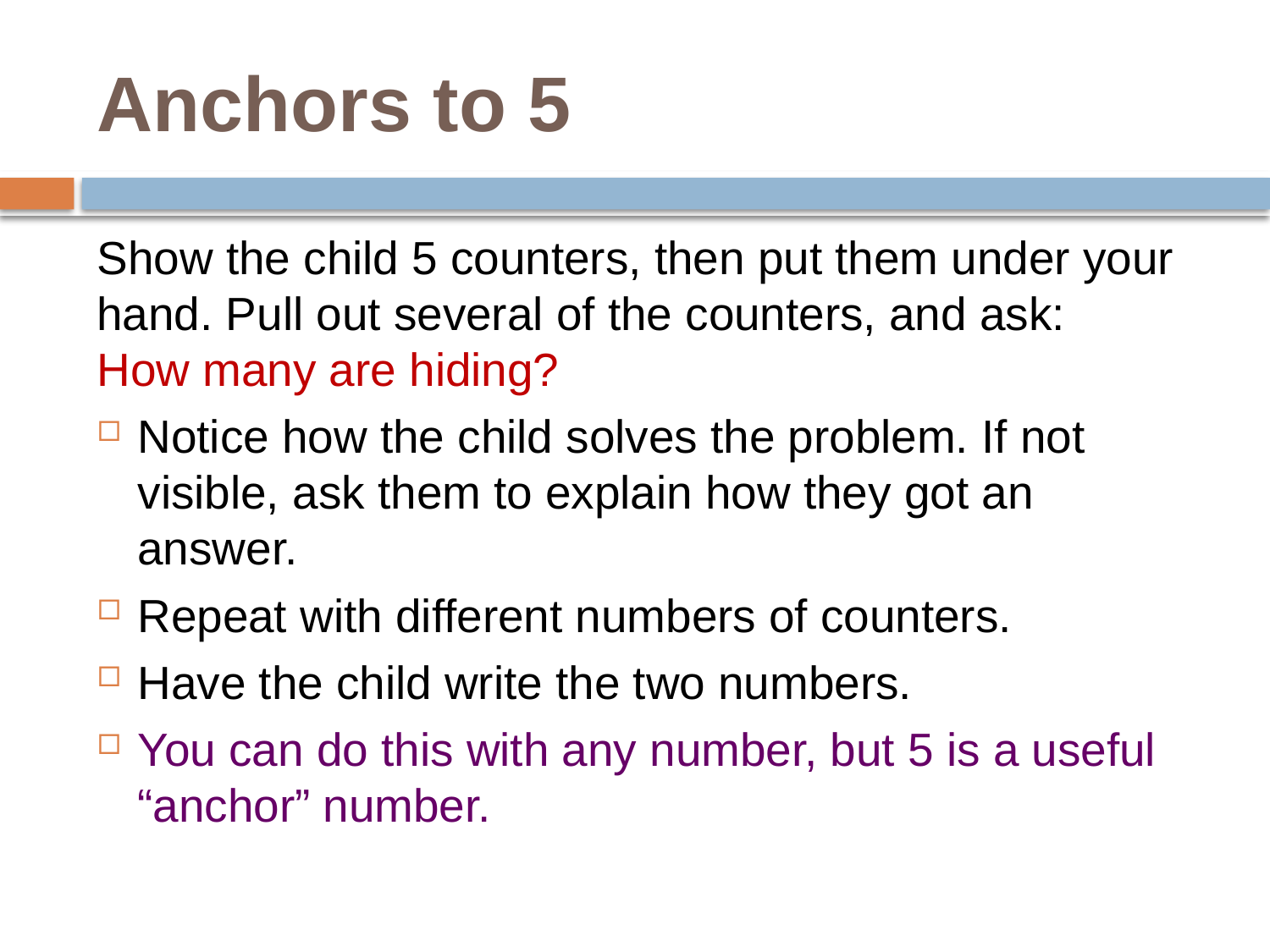

# Anchors to 5
Show the child 5 counters, then put them under your hand. Pull out several of the counters, and ask:
How many are hiding?
Notice how the child solves the problem. If not visible, ask them to explain how they got an answer.
Repeat with different numbers of counters.
Have the child write the two numbers.
You can do this with any number, but 5 is a useful “anchor” number.